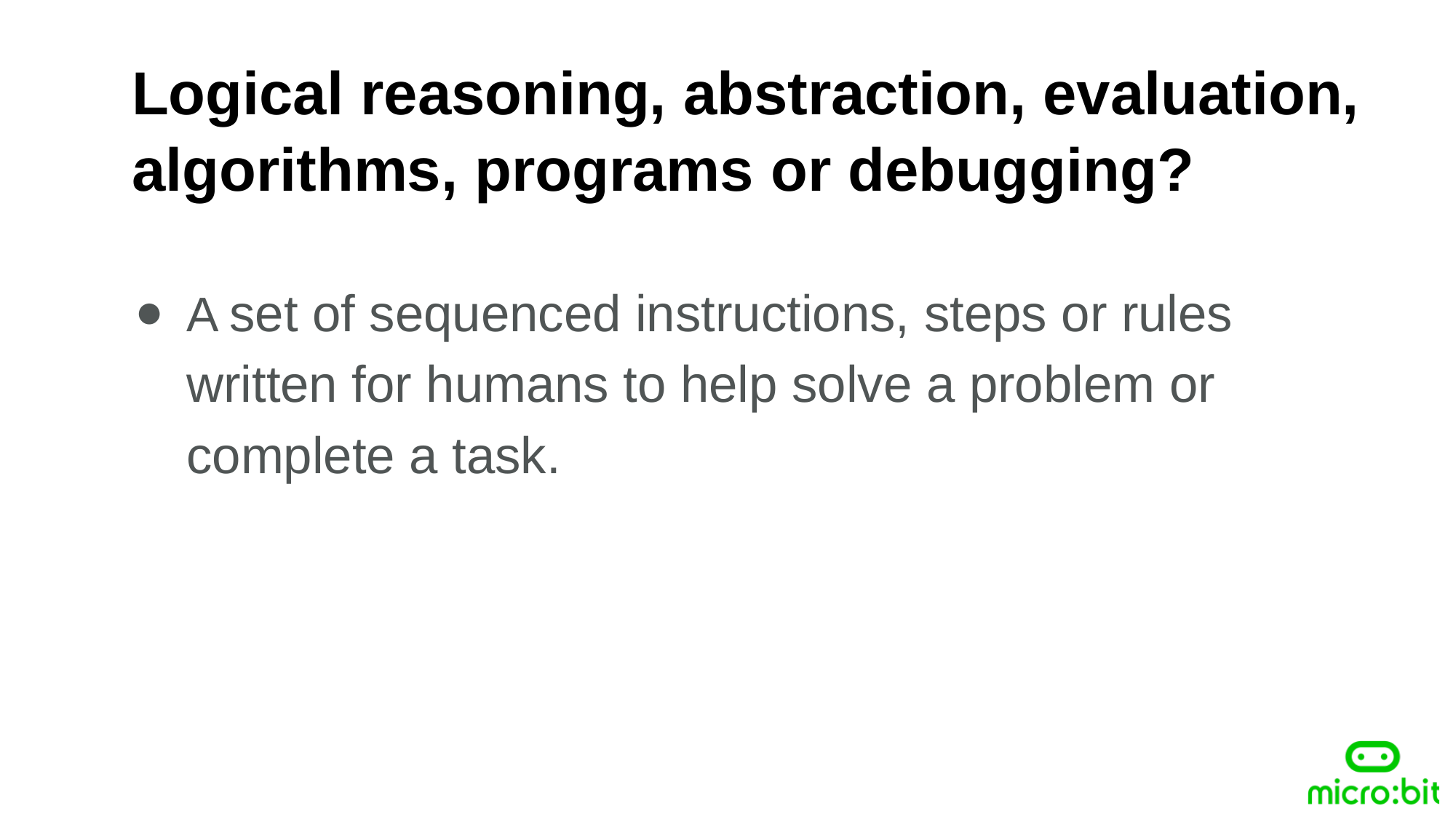

Logical reasoning, abstraction, evaluation, algorithms, programs or debugging?

A set of sequenced instructions, steps or rules written for humans to help solve a problem or complete a task.